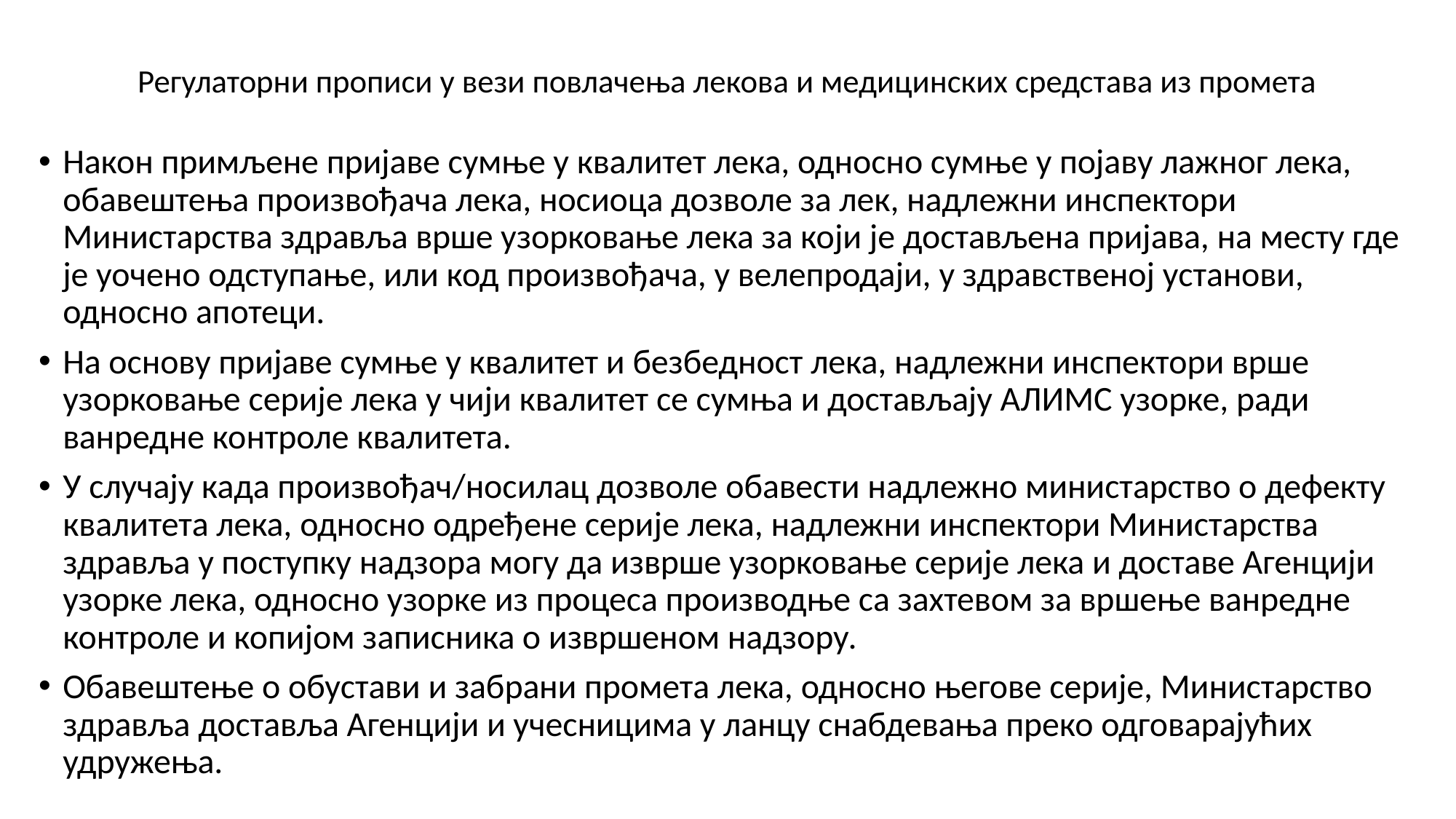

# Регулаторни прописи у вези повлачења лекова и медицинских средстава из промета
Након примљене пријаве сумње у квалитет лека, односно сумње у појаву лажног лека, обавештења произвођача лека, носиоца дозволе за лек, надлежни инспектори Министарства здравља врше узорковање лека за који је достављена пријава, на месту где је уочено одступање, или код произвођача, у велепродаји, у здравственој установи, односно апотеци.
На основу пријаве сумње у квалитет и безбедност лека, надлежни инспектори врше узорковање серије лека у чији квалитет се сумња и достављају АЛИМС узорке, ради ванредне контроле квалитета.
У случају када произвођач/носилац дозволе обавести надлежно министарство о дефекту квалитета лека, односно одређене серије лека, надлежни инспектори Министарства здравља у поступку надзора могу да изврше узорковање серије лека и доставе Агенцији узорке лека, односно узорке из процеса производње са захтевом за вршење ванредне контроле и копијом записника о извршеном надзору.
Обавештење о обустави и забрани промета лека, односно његове серије, Министарство здравља доставља Агенцији и учесницима у ланцу снабдевања преко одговарајућих удружења.